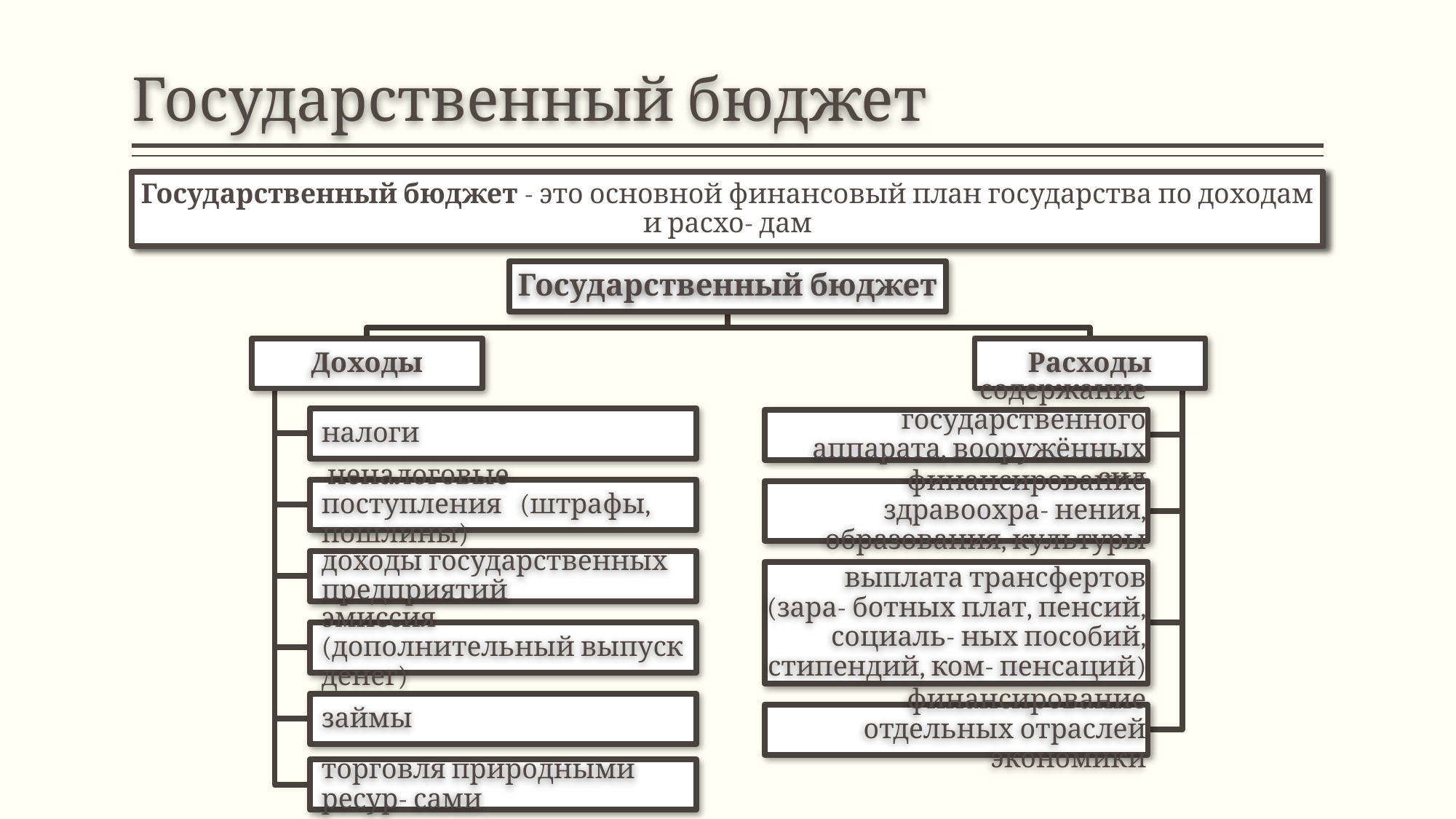

# Государственный бюджет

Государственный бюджет - это основной финансовый план государства по доходам и расхо- дам

Государственный бюджет

Доходы

Расходы

налоги

содержание государственного аппарата, вооружённых сил

 неналоговые поступления   (штрафы, пошлины)

финансирование здравоохра- нения, образования, культуры

доходы государственных предприятий

выплата трансфертов (зара- ботных плат, пенсий, социаль- ных пособий, стипендий, ком- пенсаций)

эмиссия (дополнительный выпуск денег)

займы

финансирование отдельных отраслей экономики

торговля природными ресур- сами